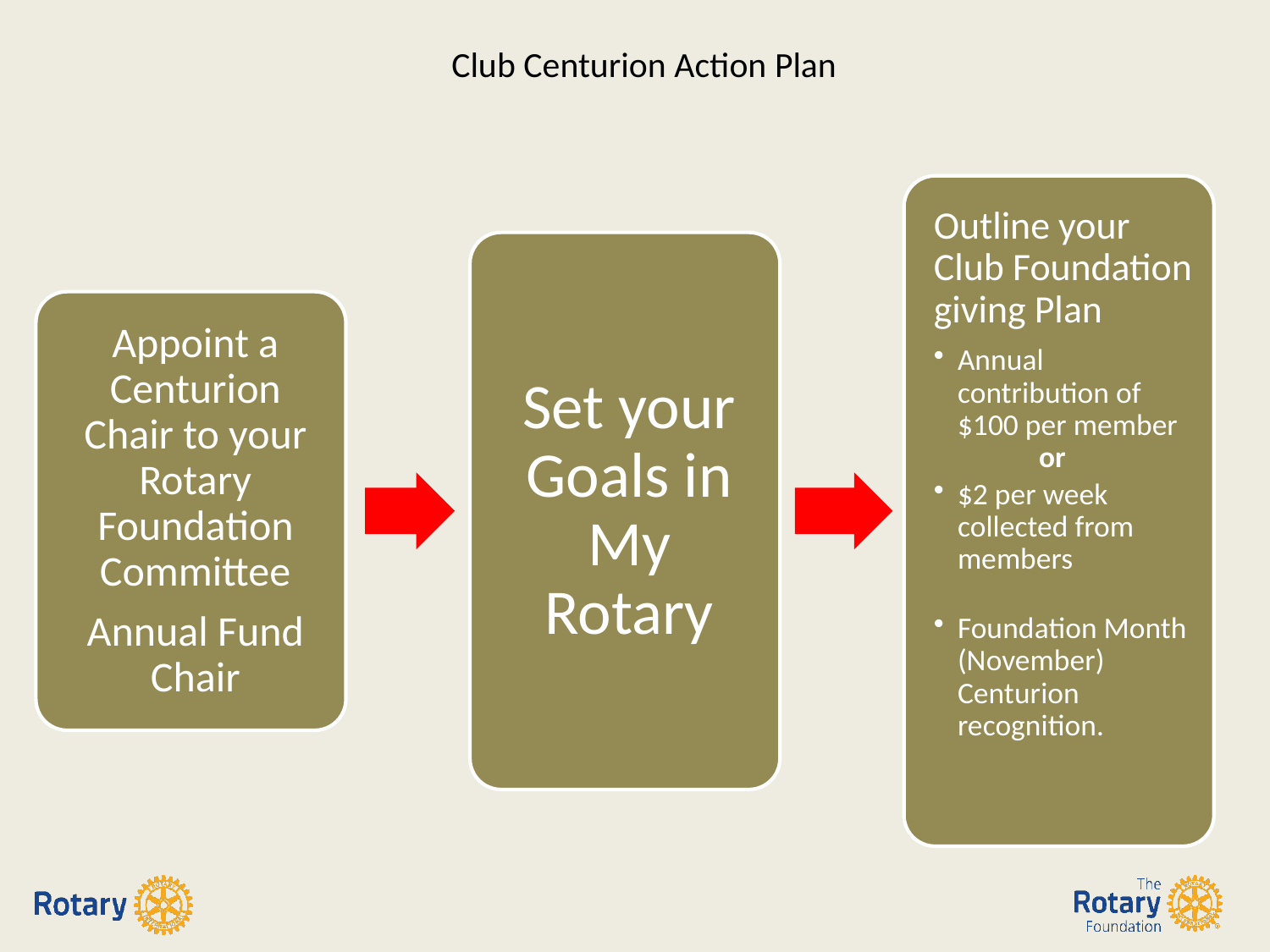

Club Centurion Action Plan
Appoint a Centurion Chair to your Rotary Foundation Committee
Annual Fund Chair

Set your Goals in My Rotary

Outline your Club Foundation giving Plan
Annual contribution of $100 per member
            or
$2 per week collected from members
Foundation Month (November)  Centurion recognition.